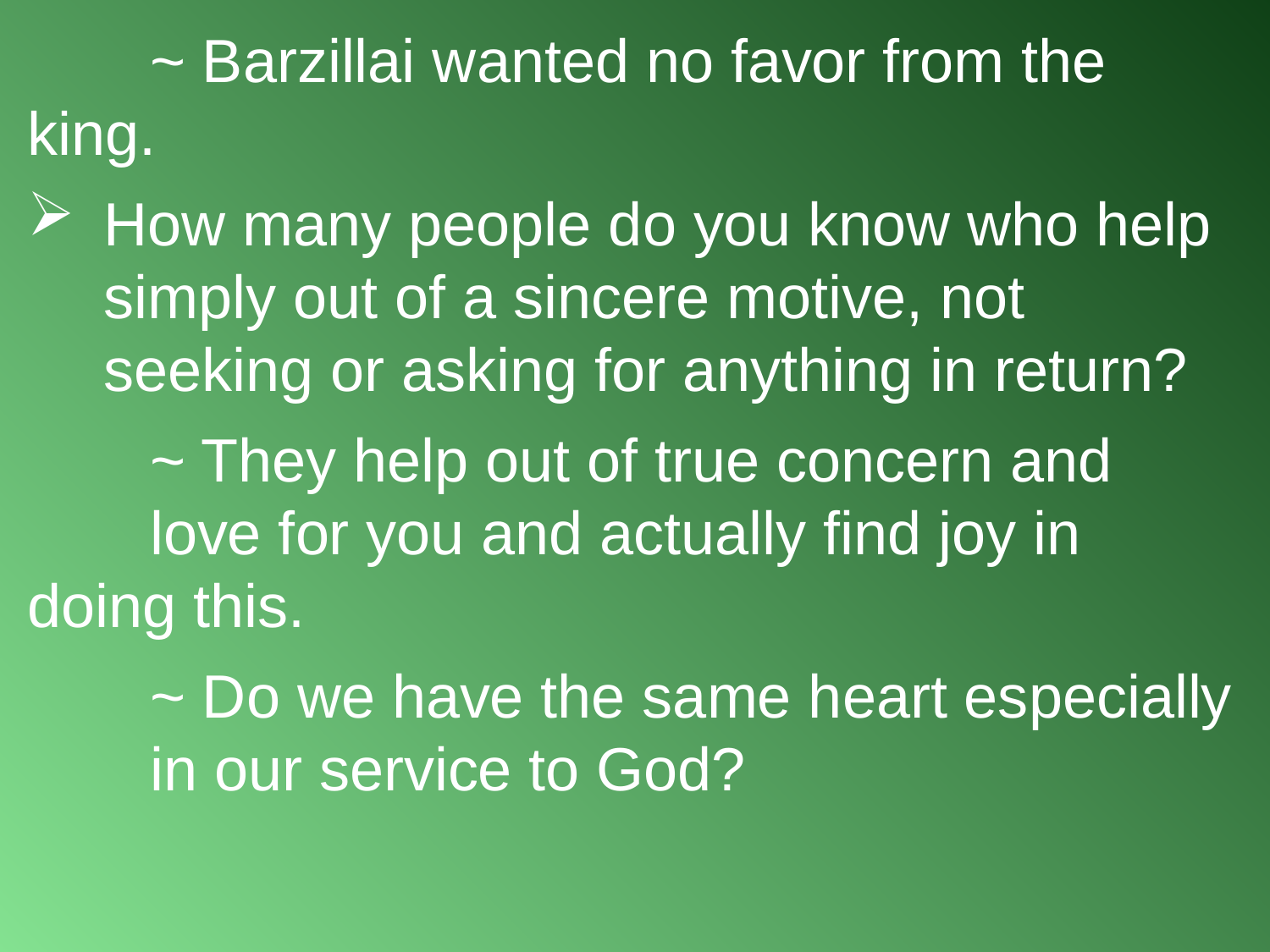

~ Barzillai wanted no favor from the 						king.
How many people do you know who help simply out of a sincere motive, not seeking or asking for anything in return?
		~ They help out of true concern and 						love for you and actually find joy in 						doing this.
		~ Do we have the same heart especially 					in our service to God?